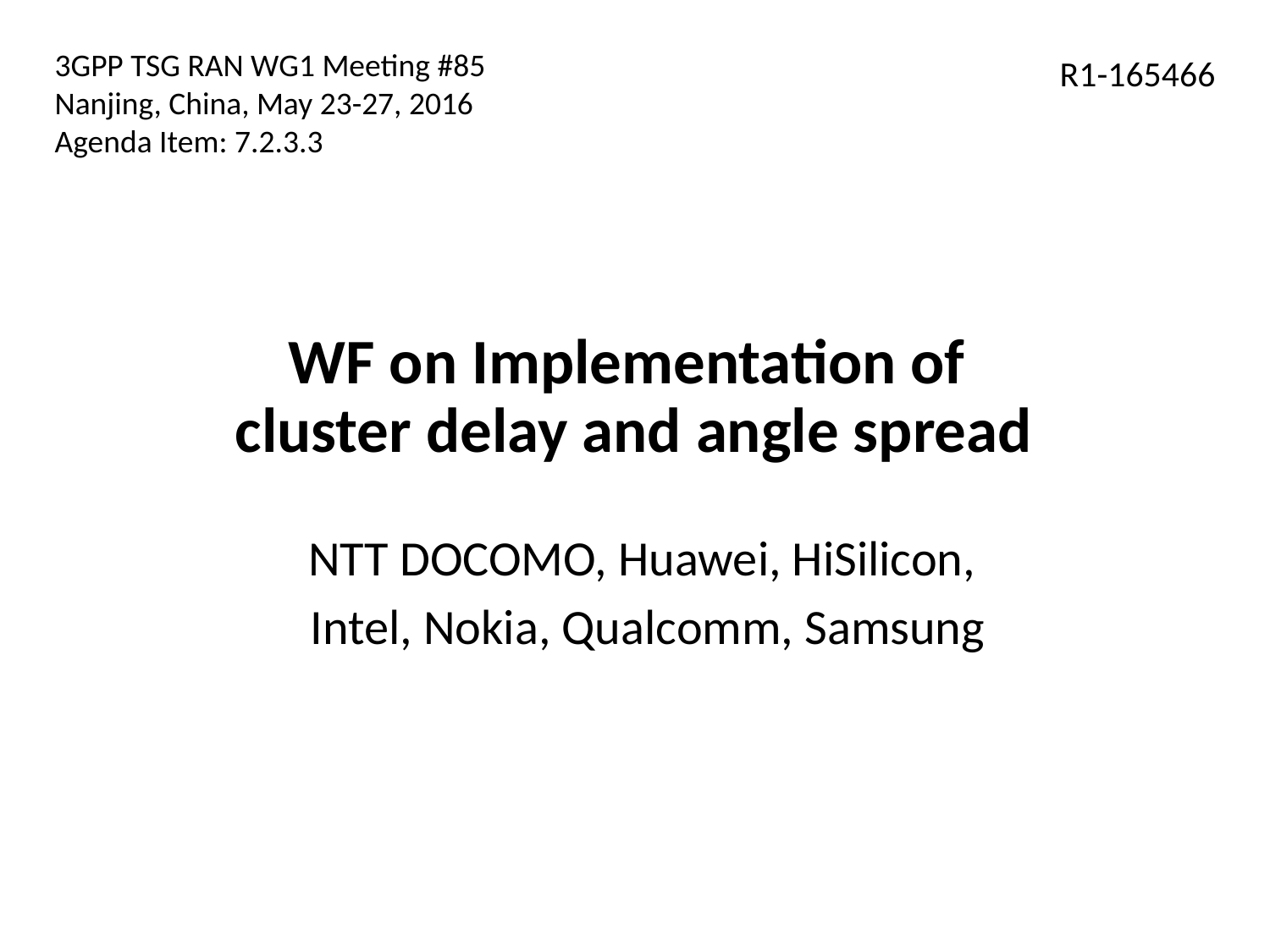

3GPP TSG RAN WG1 Meeting #85
Nanjing, China, May 23-27, 2016
Agenda Item: 7.2.3.3
R1-165466
# WF on Implementation of cluster delay and angle spread
NTT DOCOMO, Huawei, HiSilicon,
Intel, Nokia, Qualcomm, Samsung